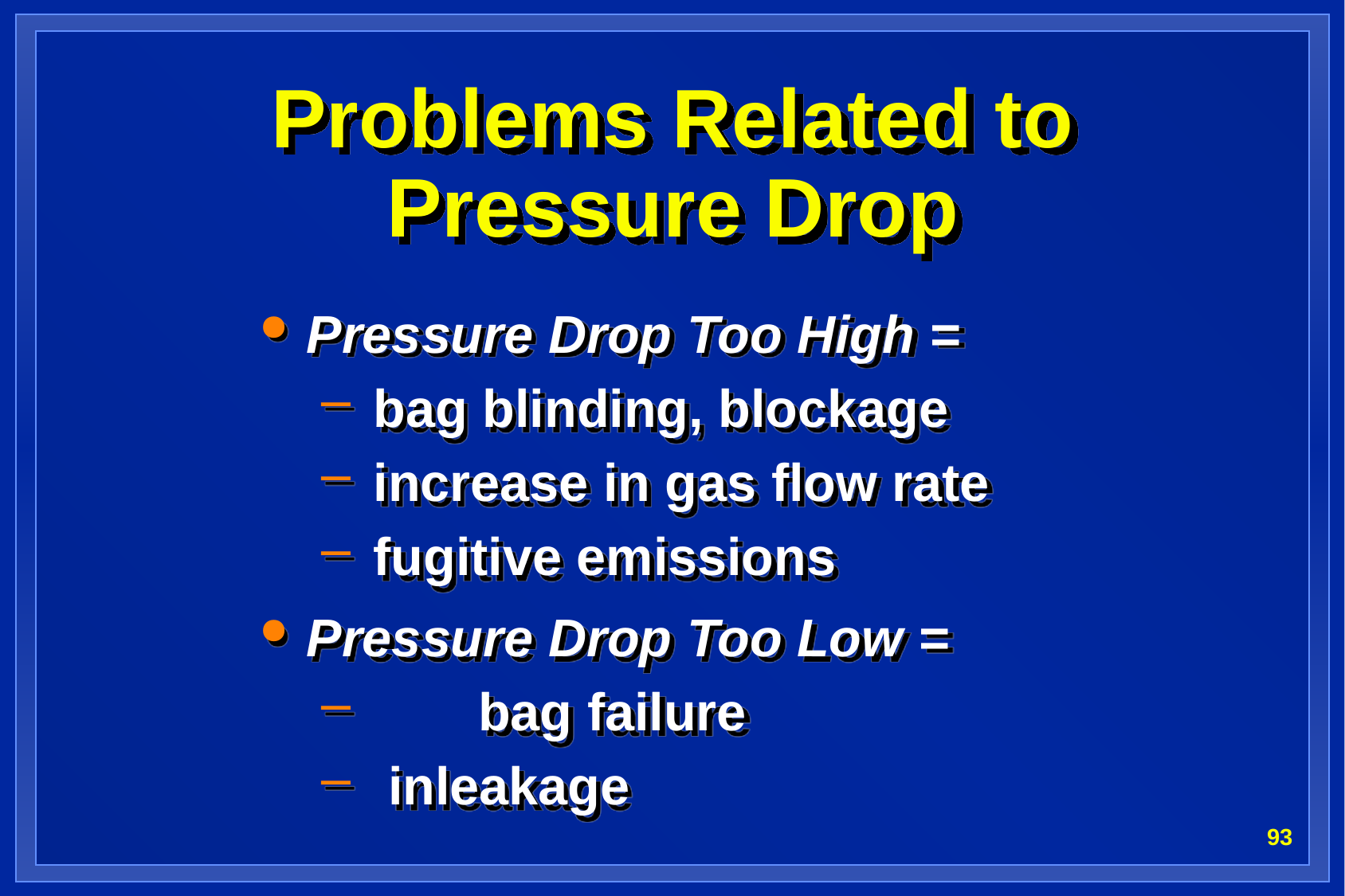

# Problems Related to Pressure Drop
Pressure Drop Too High =
 bag blinding, blockage
 increase in gas flow rate
 fugitive emissions
Pressure Drop Too Low =
	bag failure
  inleakage
93